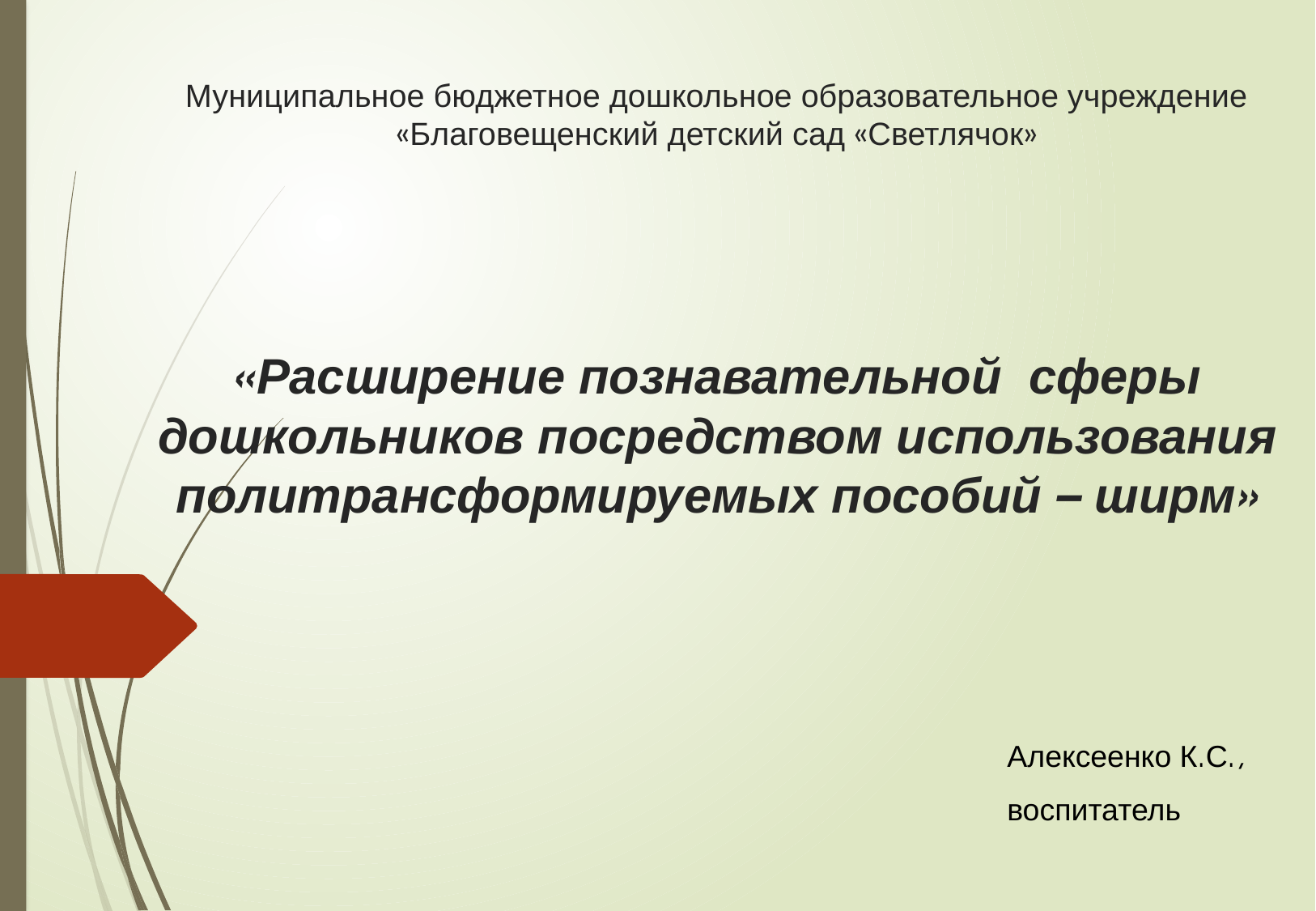

# Муниципальное бюджетное дошкольное образовательное учреждение «Благовещенский детский сад «Светлячок» «Расширение познавательной  сферы дошкольников посредством использования политрансформируемых пособий – ширм»
Алексеенко К.С.,
воспитатель